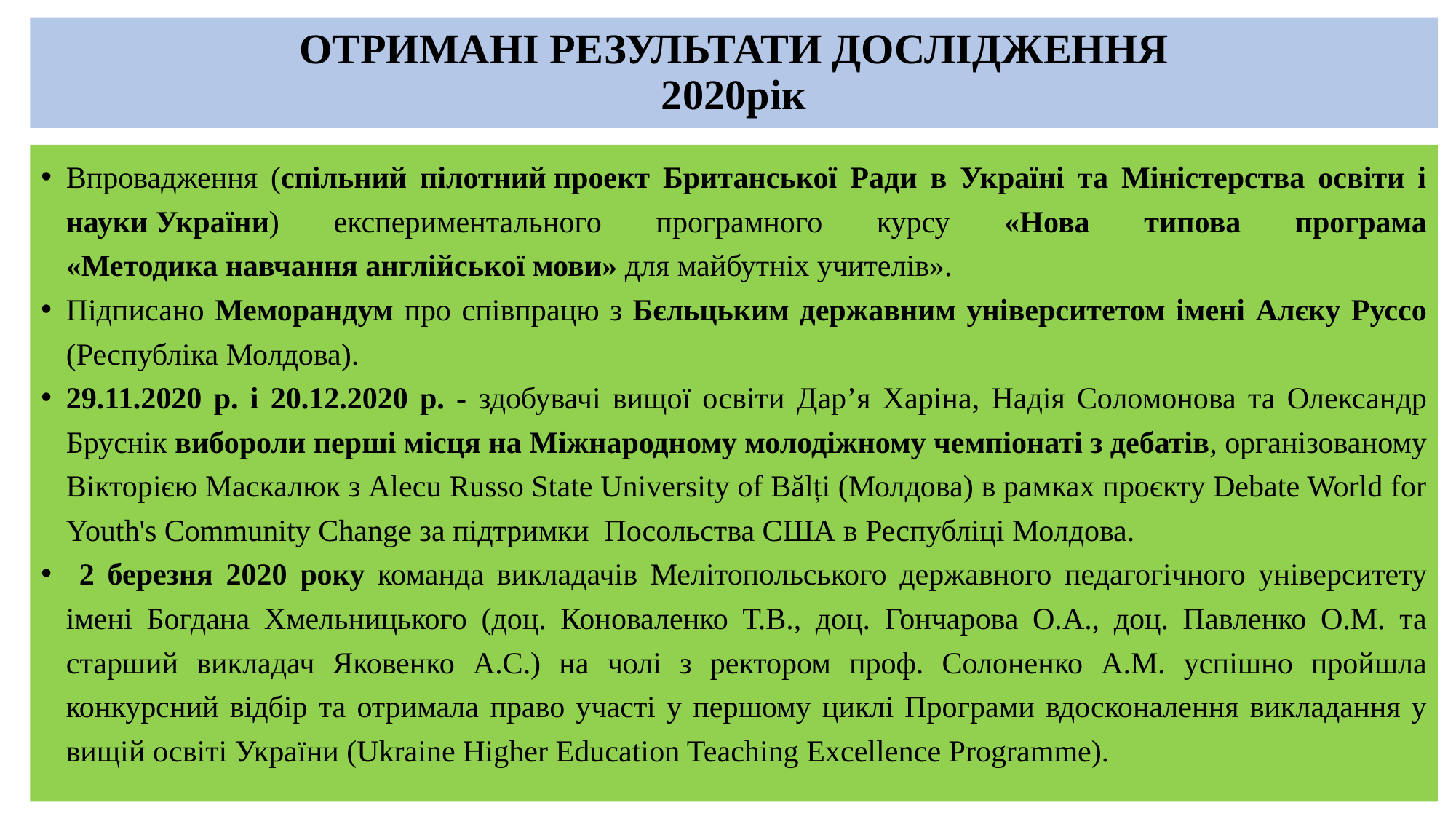

# ОТРИМАНІ РЕЗУЛЬТАТИ ДОСЛІДЖЕННЯ 2020рік
Впровадження (спільний пілотний проект Британської Ради в Україні та Міністерства освіти і науки України) експериментального програмного курсу «Нова типова програма «Методика навчання англійської мови» для майбутніх учителів».
Підписано Меморандум про співпрацю з Бєльцьким державним університетом імені Алєку Руссо (Республіка Молдова).
29.11.2020 р. і 20.12.2020 р. - здобувачі вищої освіти Дар’я Харіна, Надія Соломонова та Олександр Бруснік вибороли перші місця на Міжнародному молодіжному чемпіонаті з дебатів, організованому Вікторією Маскалюк з Alecu Russo State University of Bălți (Молдова) в рамках проєкту Debate World for Youth's Community Change за підтримки  Посольства США в Республіці Молдова.
 2 березня 2020 року команда викладачів Мелітопольського державного педагогічного університету імені Богдана Хмельницького (доц. Коноваленко Т.В., доц. Гончарова О.А., доц. Павленко О.М. та старший викладач Яковенко А.С.) на чолі з ректором проф. Солоненко А.М. успішно пройшла конкурсний відбір та отримала право участі у першому циклі Програми вдосконалення викладання у вищій освіті України (Ukraine Higher Education Teaching Excellence Programme).